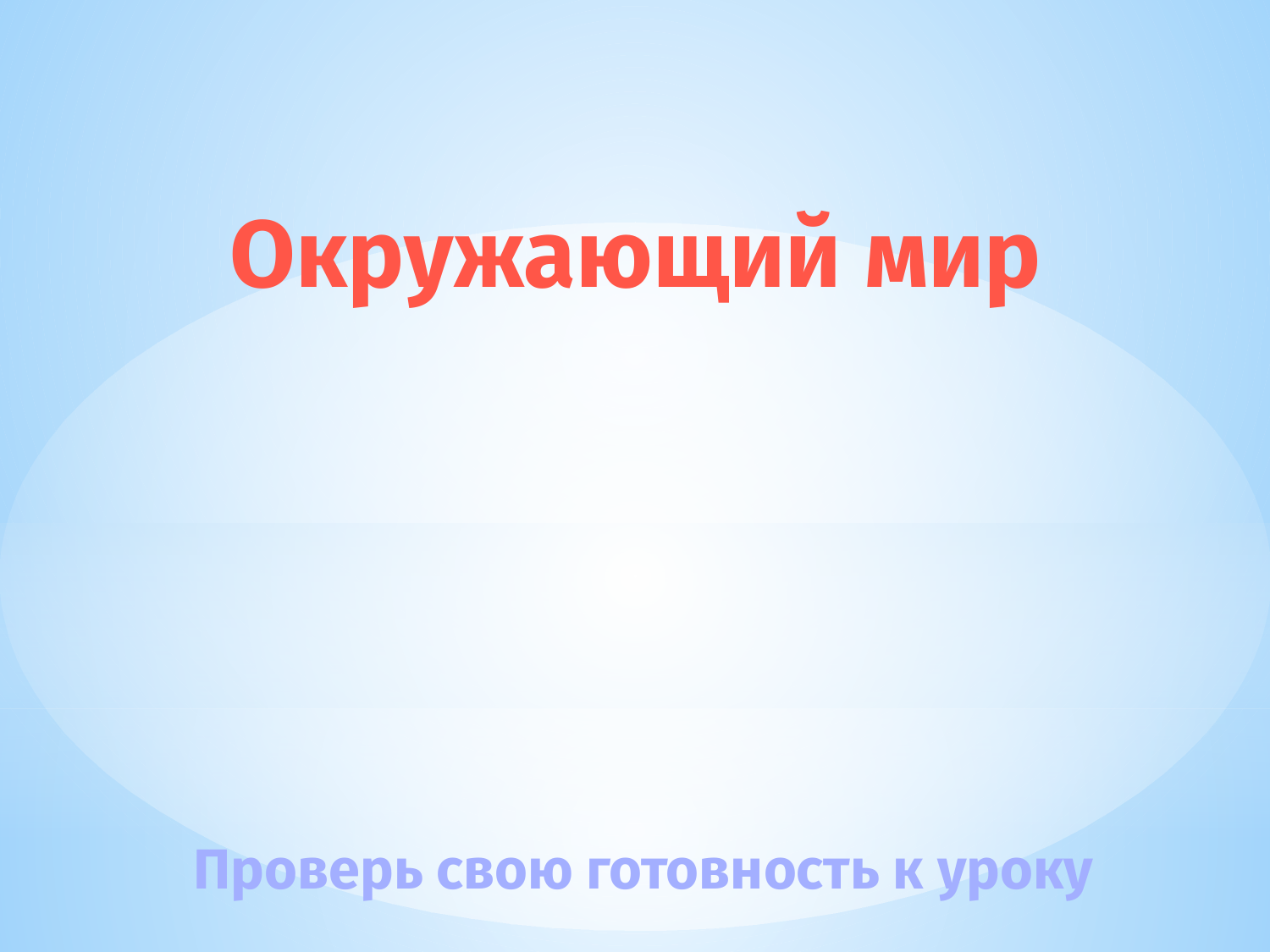

Окружающий мир
Проверь свою готовность к уроку